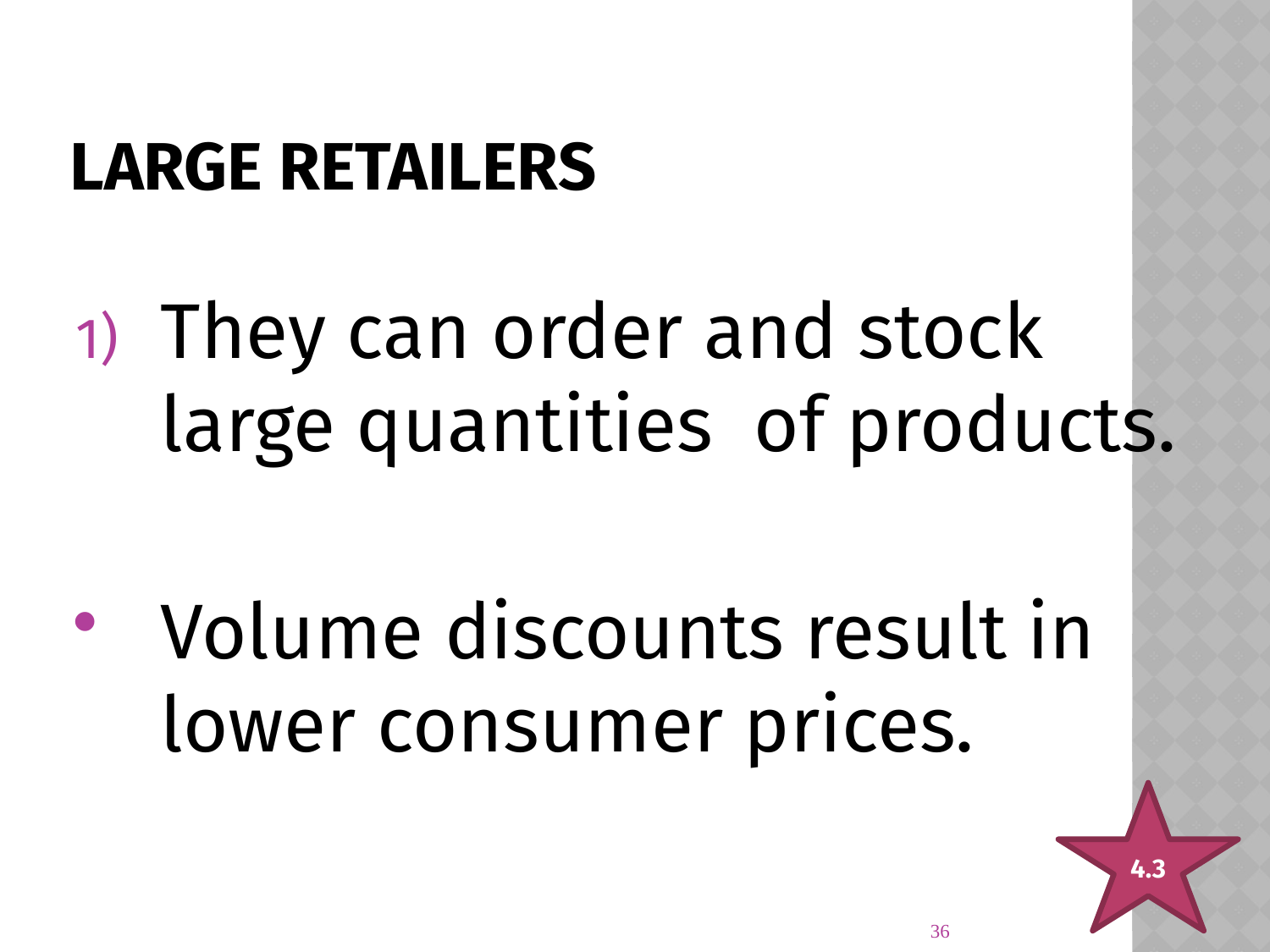

# Large Retailers
They can order and stock large quantities  of products.

Volume discounts result in lower consumer prices.
4.3
36